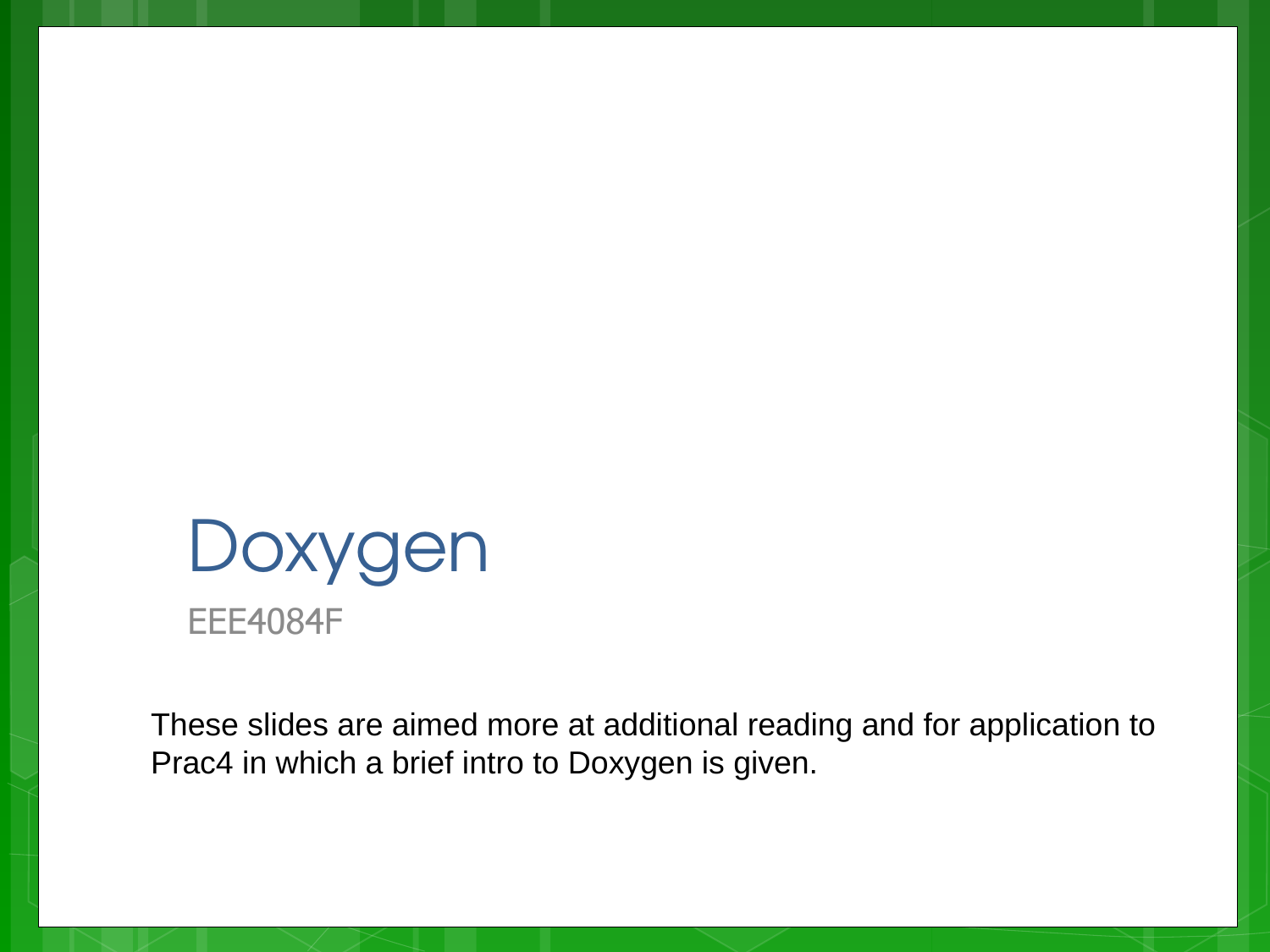

# Doxygen
EEE4084F
These slides are aimed more at additional reading and for application to Prac4 in which a brief intro to Doxygen is given.